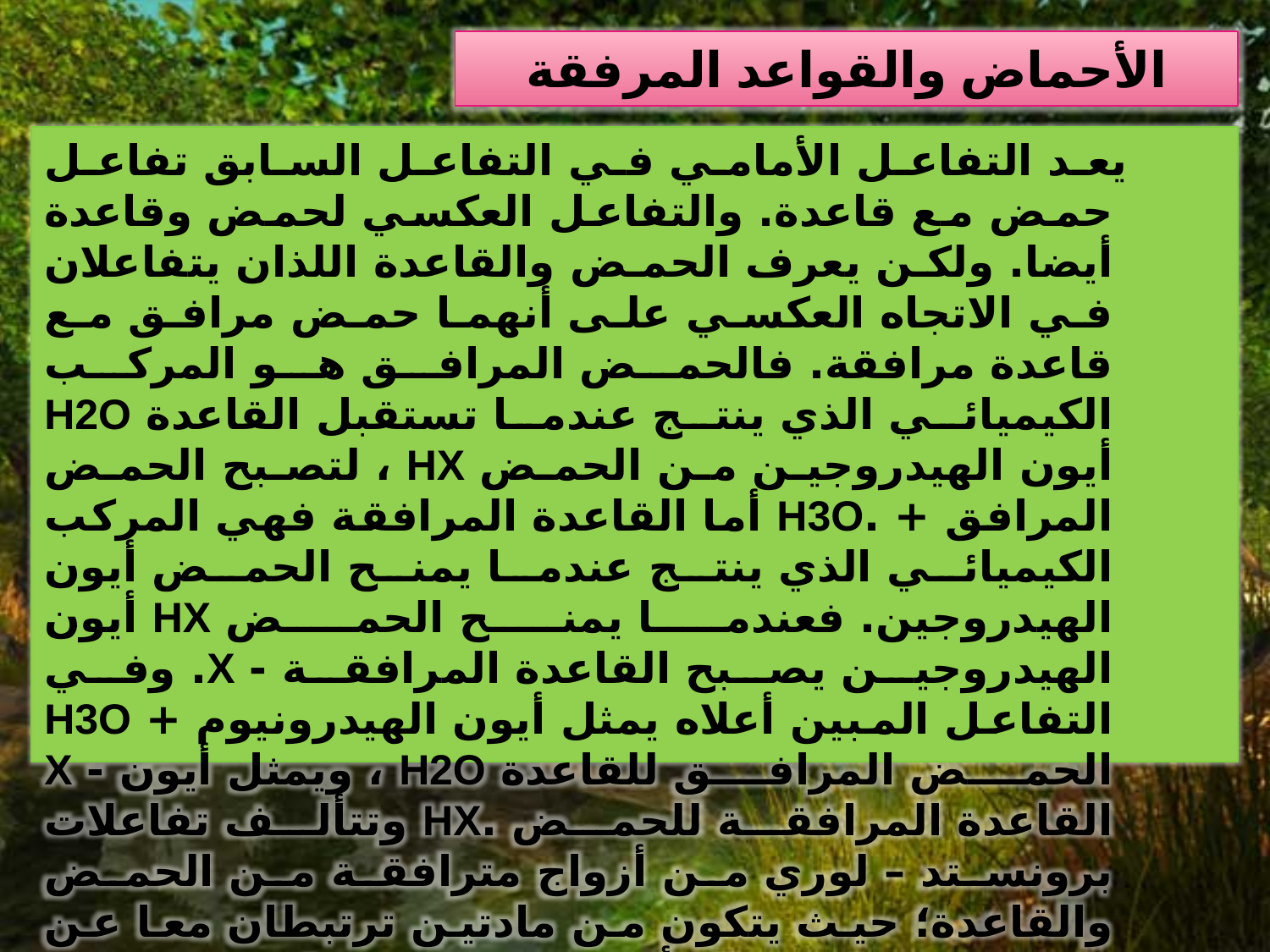

الأحماض والقواعد المرفقة
      يعد التفاعل الأمامي في التفاعل السابق تفاعل حمض مع قاعدة. والتفاعل العكسي لحمض وقاعدة أيضا. ولكن يعرف الحمض والقاعدة اللذان يتفاعلان في الاتجاه العكسي على أنهما حمض مرافق مع قاعدة مرافقة. فالحمض المرافق هو المركب الكيميائي الذي ينتج عندما تستقبل القاعدة H2O أيون الهيدروجين من الحمض HX ، لتصبح الحمض المرافق + .H3O أما القاعدة المرافقة فهي المركب الكيميائي الذي ينتج عندما يمنح الحمض أيون الهيدروجين. فعندما يمنح الحمض HX أيون الهيدروجين يصبح القاعدة المرافقة - X. وفي التفاعل المبين أعلاه يمثل أيون الهيدرونيوم + H3O الحمض المرافق للقاعدة H2O ، ويمثل أيون - X القاعدة المرافقة للحمض .HX وتتألف تفاعلات برونستد – لوري من أزواج مترافقة من الحمض والقاعدة؛ حيث يتكون من مادتين ترتبطان معا عن طريق منح واستقبال أيون هيدروجين واحد.